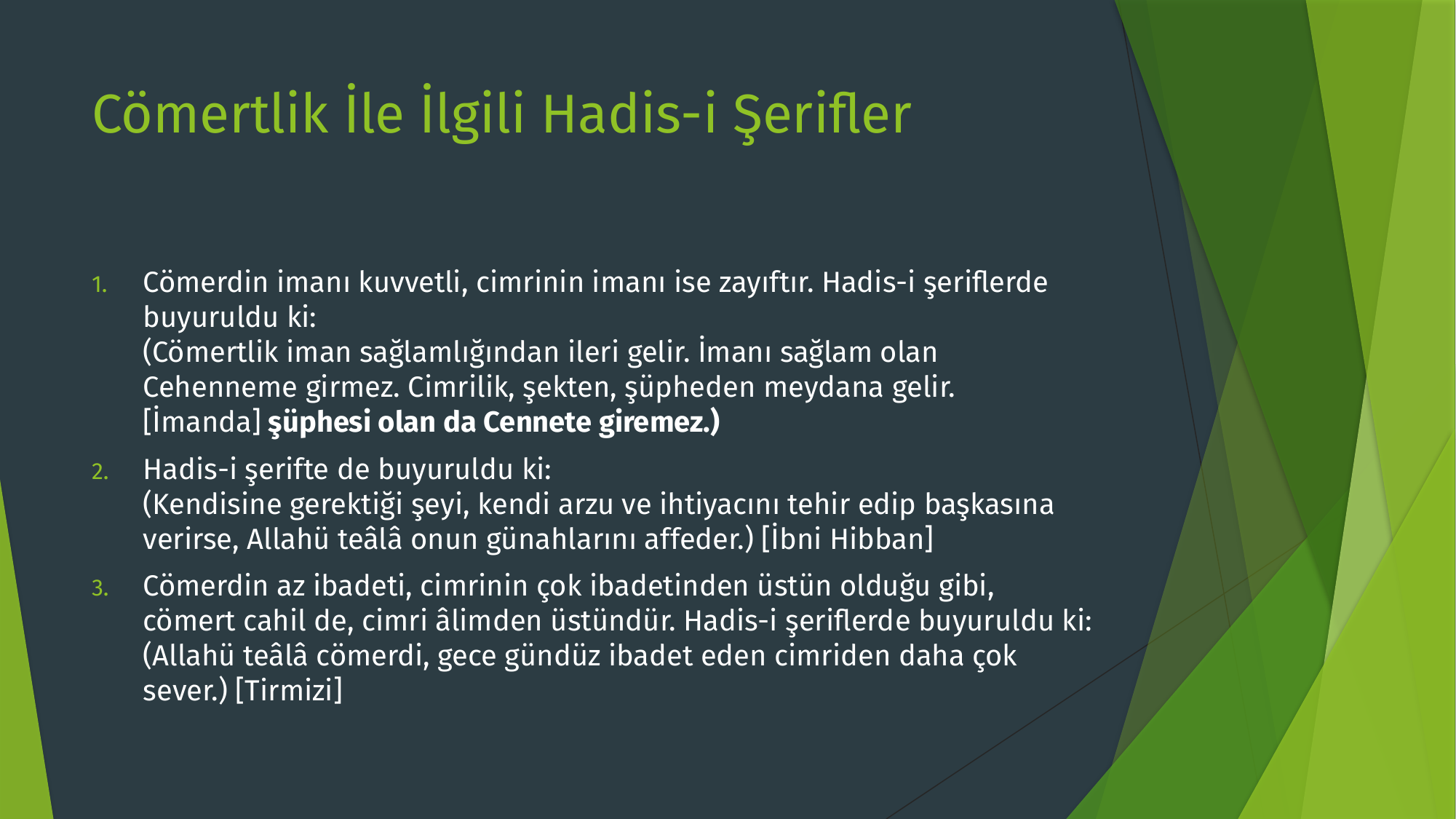

# Cömertlik İle İlgili Hadis-i Şerifler
Cömerdin imanı kuvvetli, cimrinin imanı ise zayıftır. Hadis-i şeriflerde buyuruldu ki:
(Cömertlik iman sağlamlığından ileri gelir. İmanı sağlam olan Cehenneme girmez. Cimrilik, şekten, şüpheden meydana gelir. [İmanda] şüphesi olan da Cennete giremez.)
Hadis-i şerifte de buyuruldu ki:
(Kendisine gerektiği şeyi, kendi arzu ve ihtiyacını tehir edip başkasına verirse, Allahü teâlâ onun günahlarını affeder.) [İbni Hibban]
Cömerdin az ibadeti, cimrinin çok ibadetinden üstün olduğu gibi, cömert cahil de, cimri âlimden üstündür. Hadis-i şeriflerde buyuruldu ki:
(Allahü teâlâ cömerdi, gece gündüz ibadet eden cimriden daha çok sever.) [Tirmizi]